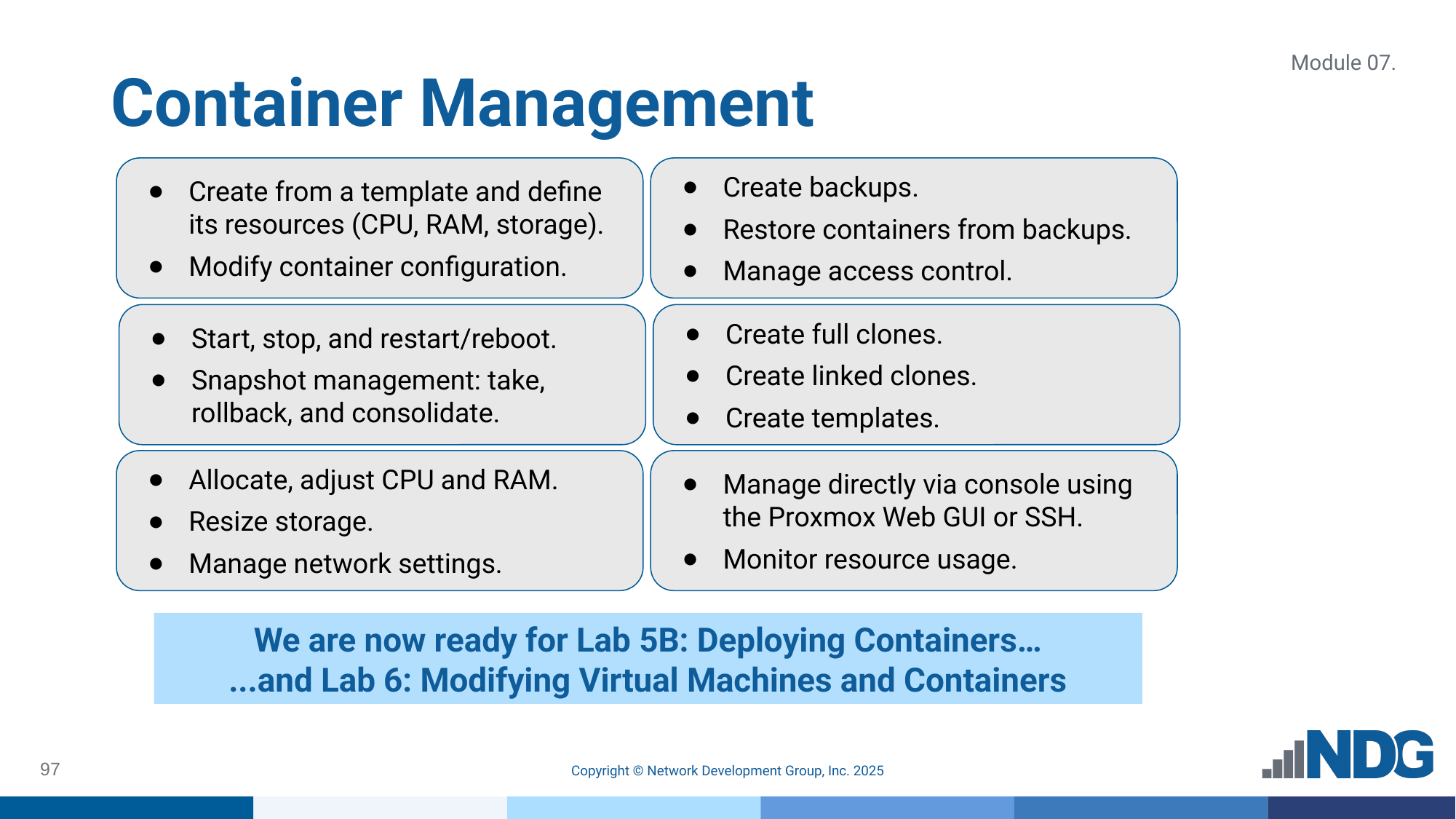

Module 07.
# Container Management
Create from a template and define its resources (CPU, RAM, storage).
Modify container configuration.
Create backups.
Restore containers from backups.
Manage access control.
Start, stop, and restart/reboot.
Snapshot management: take, rollback, and consolidate.
Create full clones.
Create linked clones.
Create templates.
Allocate, adjust CPU and RAM.
Resize storage.
Manage network settings.
Manage directly via console using the Proxmox Web GUI or SSH.
Monitor resource usage.
We are now ready for Lab 5B: Deploying Containers…
...and Lab 6: Modifying Virtual Machines and Containers